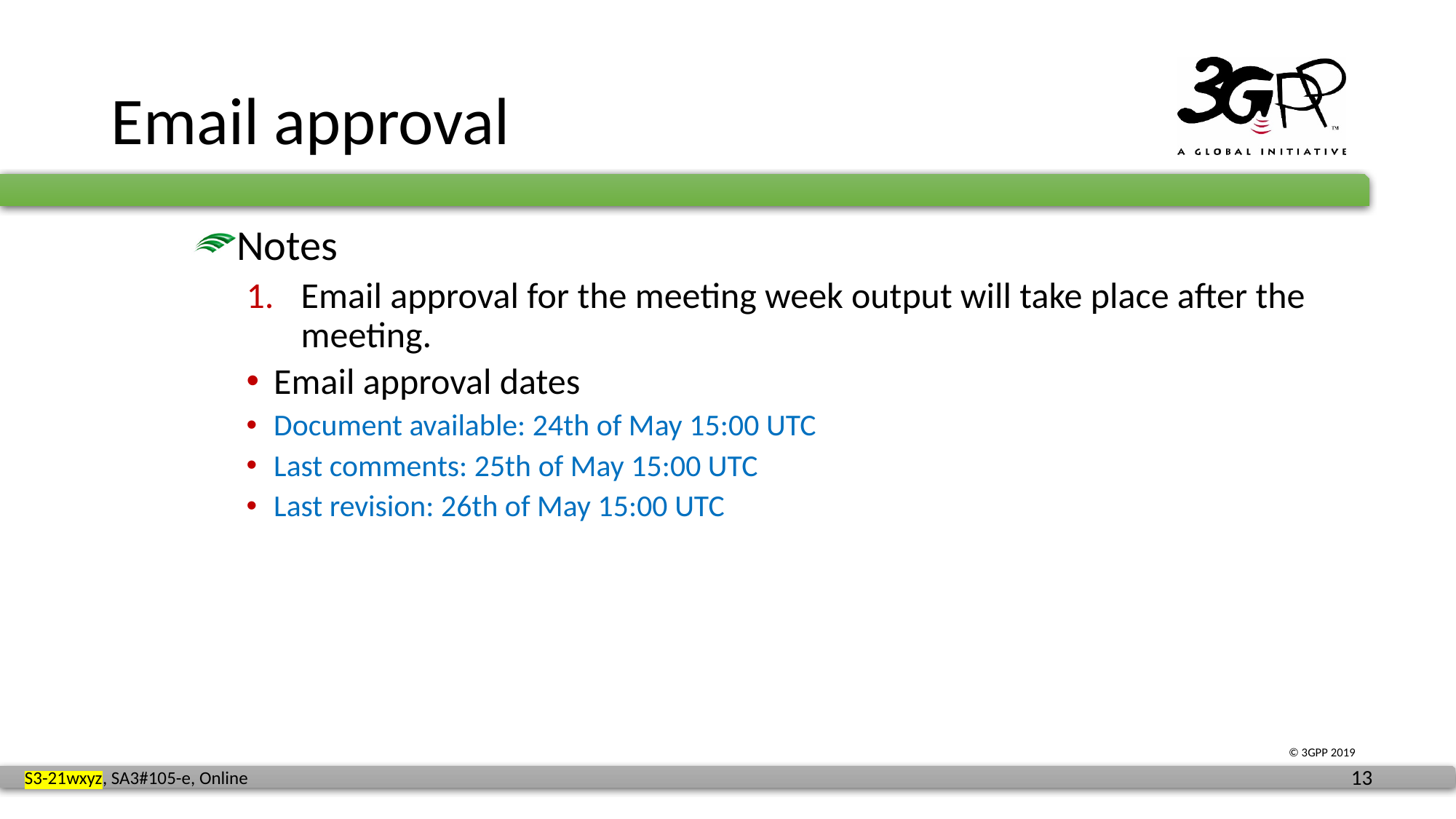

# Email approval
Notes
Email approval for the meeting week output will take place after the meeting.
Email approval dates
Document available: 24th of May 15:00 UTC
Last comments: 25th of May 15:00 UTC
Last revision: 26th of May 15:00 UTC